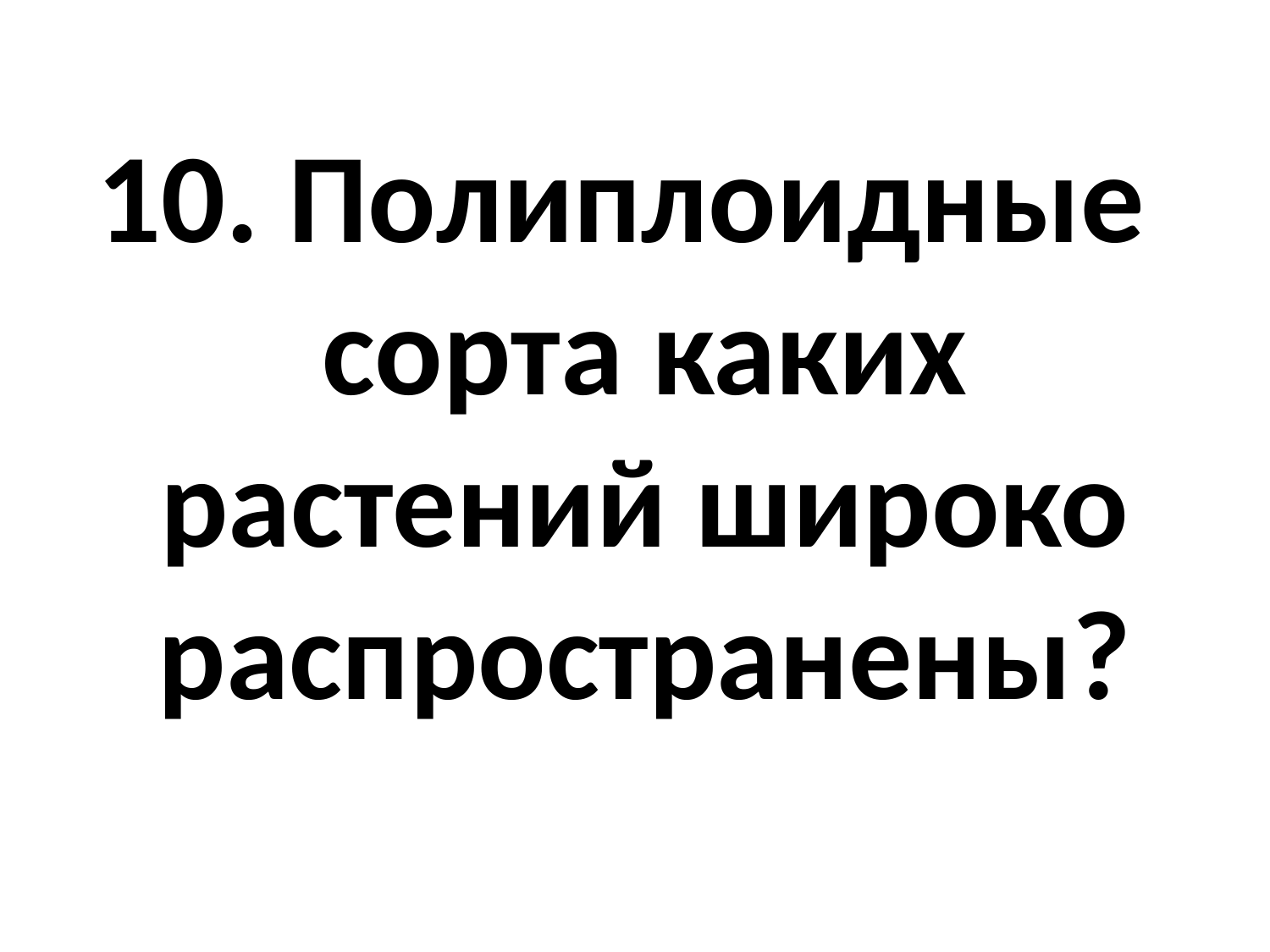

10. Полиплоидные сорта каких растений широко распространены?